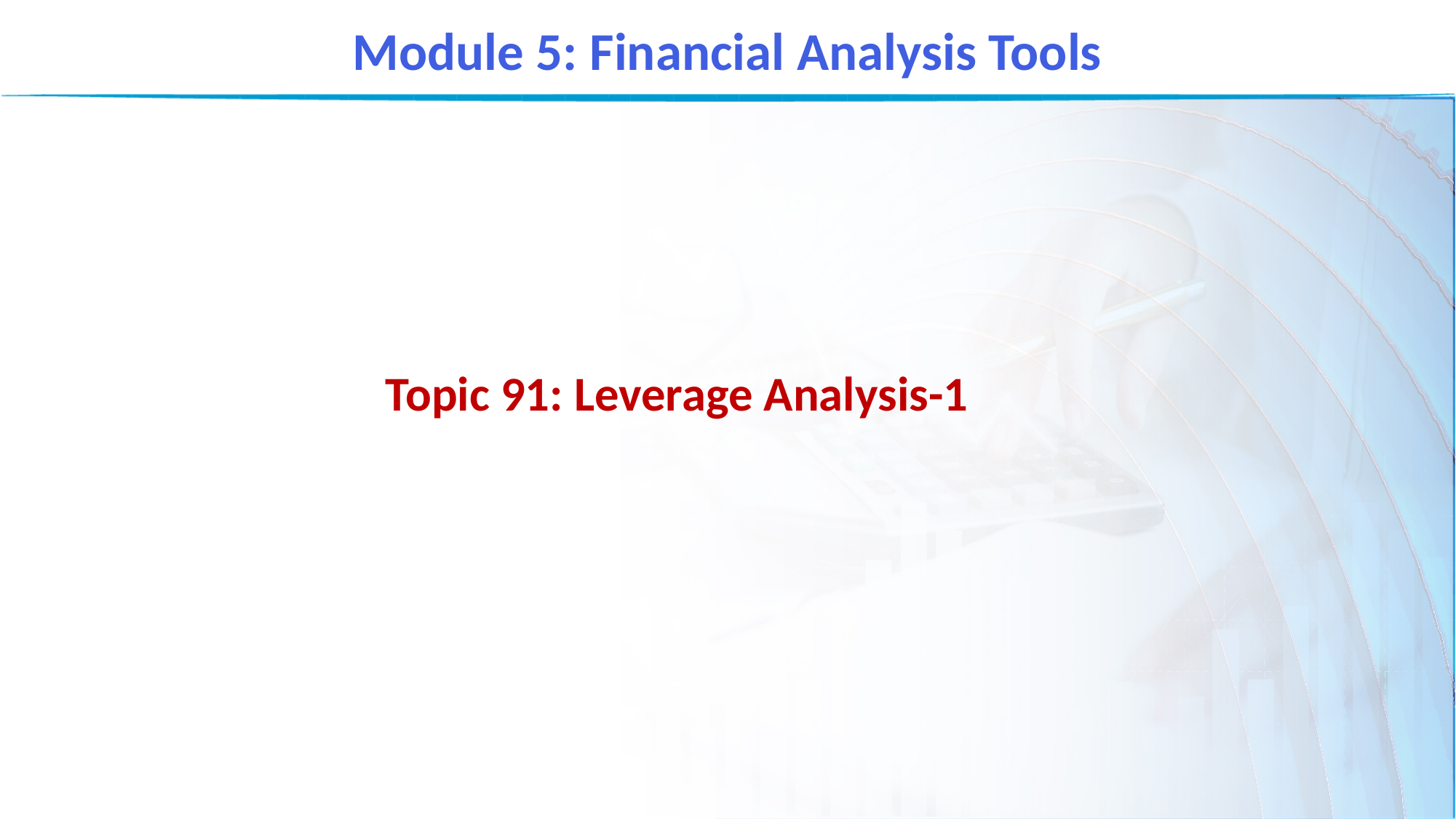

Module 5: Financial Analysis Tools
Topic 91: Leverage Analysis-1